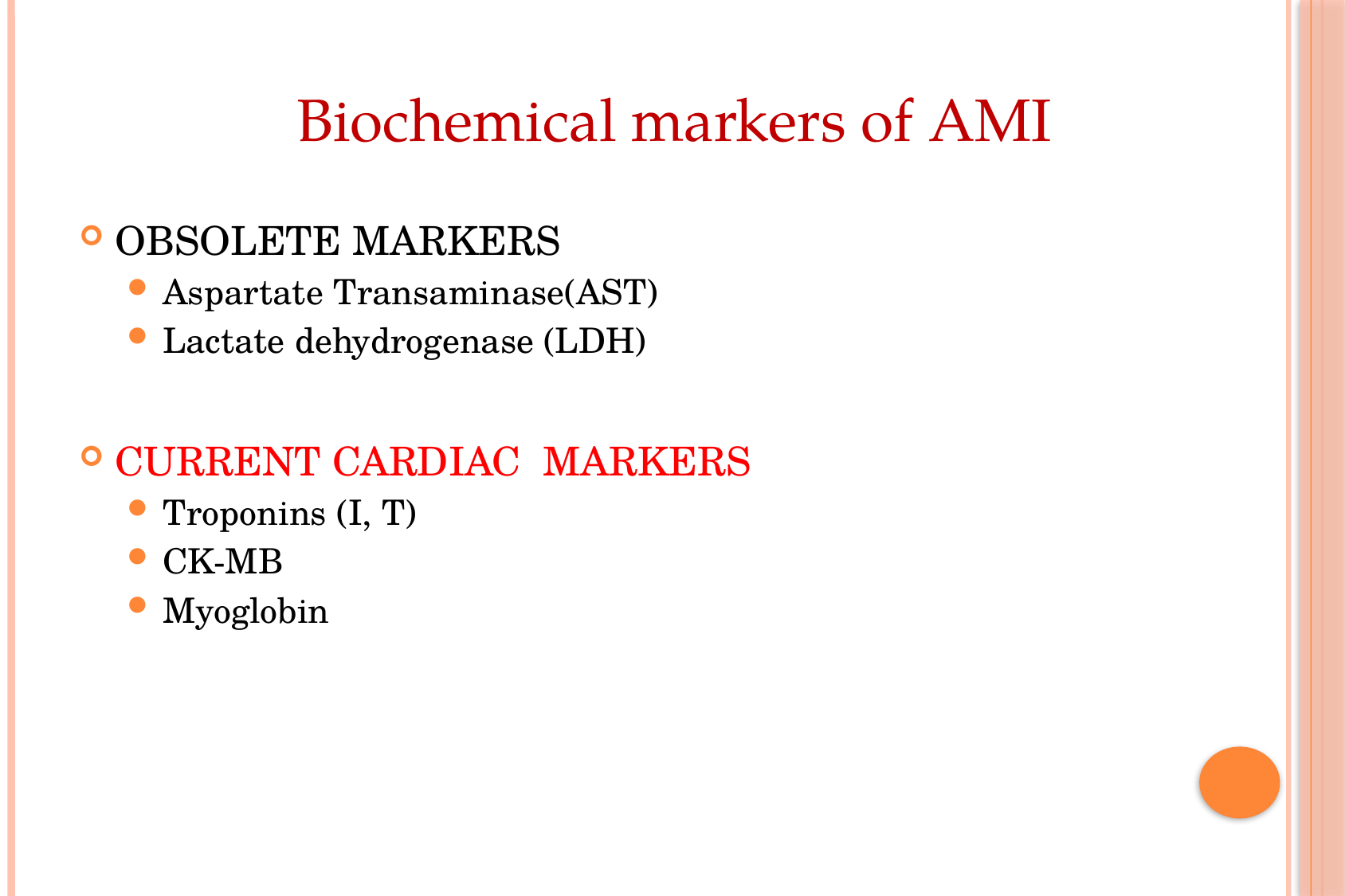

Biochemical markers of AMI
OBSOLETE MARKERS
Aspartate Transaminase(AST)
Lactate dehydrogenase (LDH)

CURRENT CARDIAC  MARKERS
Troponins (I, T)
CK-MB
Myoglobin